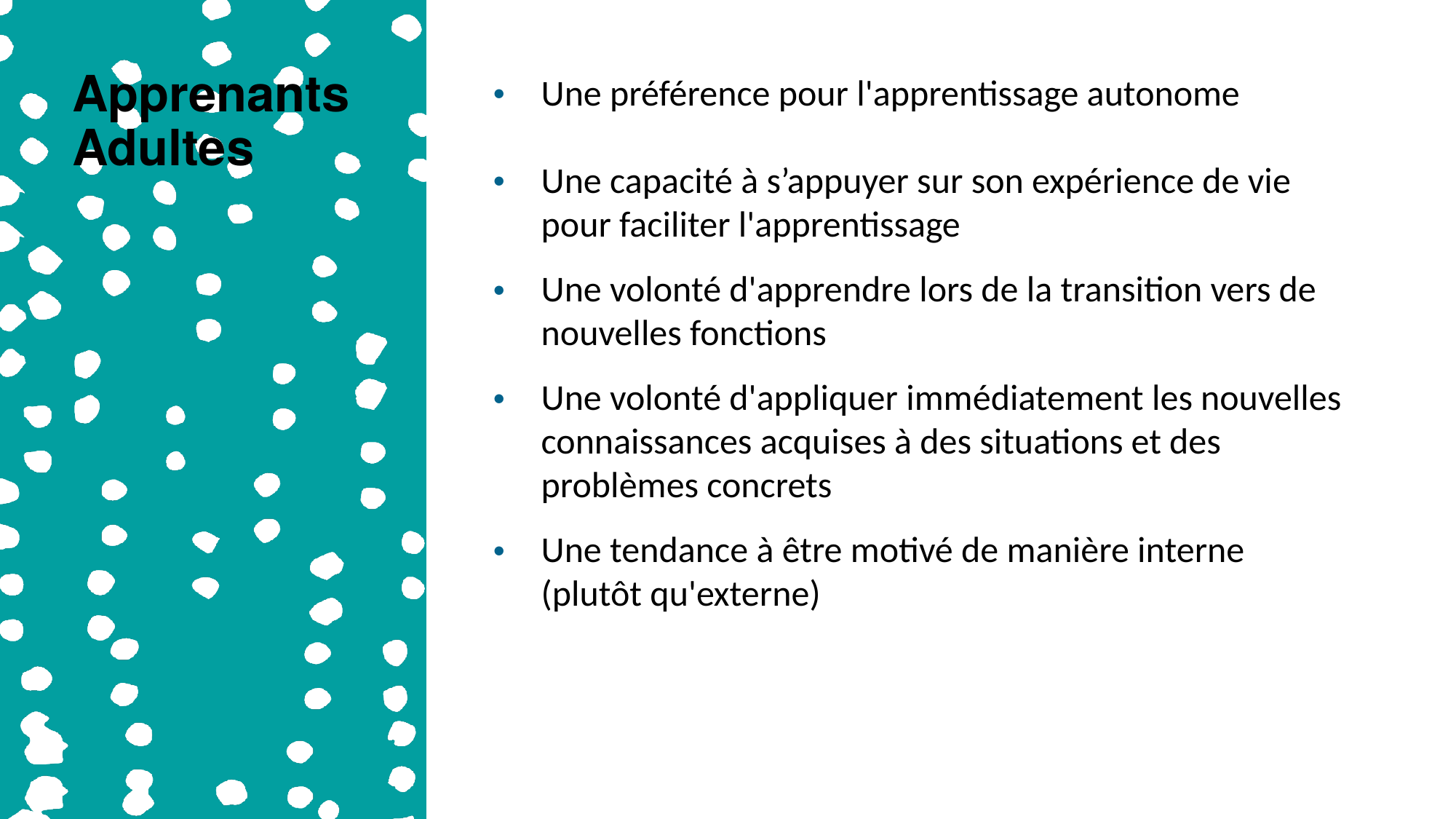

Apprenants Adultes

Une préférence pour l'apprentissage autonome

Une capacité à s’appuyer sur son expérience de vie pour faciliter l'apprentissage
Une volonté d'apprendre lors de la transition vers de nouvelles fonctions
Une volonté d'appliquer immédiatement les nouvelles connaissances acquises à des situations et des problèmes concrets
Une tendance à être motivé de manière interne (plutôt qu'externe)